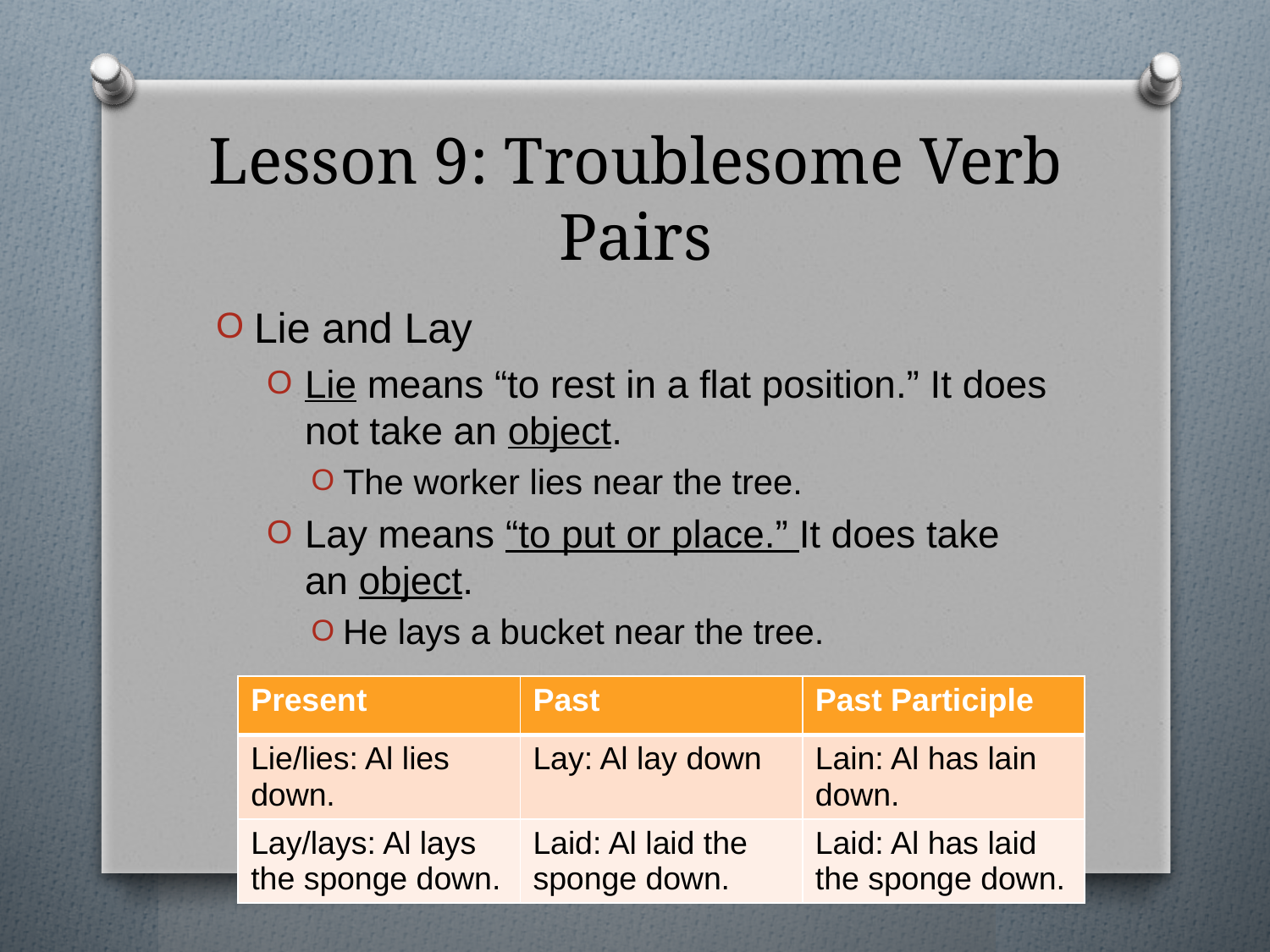

# Lesson 9: Troublesome Verb Pairs
Lie and Lay
Lie means “to rest in a flat position.” It does not take an object.
The worker lies near the tree.
Lay means “to put or place.” It does take an object.
He lays a bucket near the tree.
| Present | Past | Past Participle |
| --- | --- | --- |
| Lie/lies: Al lies down. | Lay: Al lay down | Lain: Al has lain down. |
| Lay/lays: Al lays the sponge down. | Laid: Al laid the sponge down. | Laid: Al has laid the sponge down. |